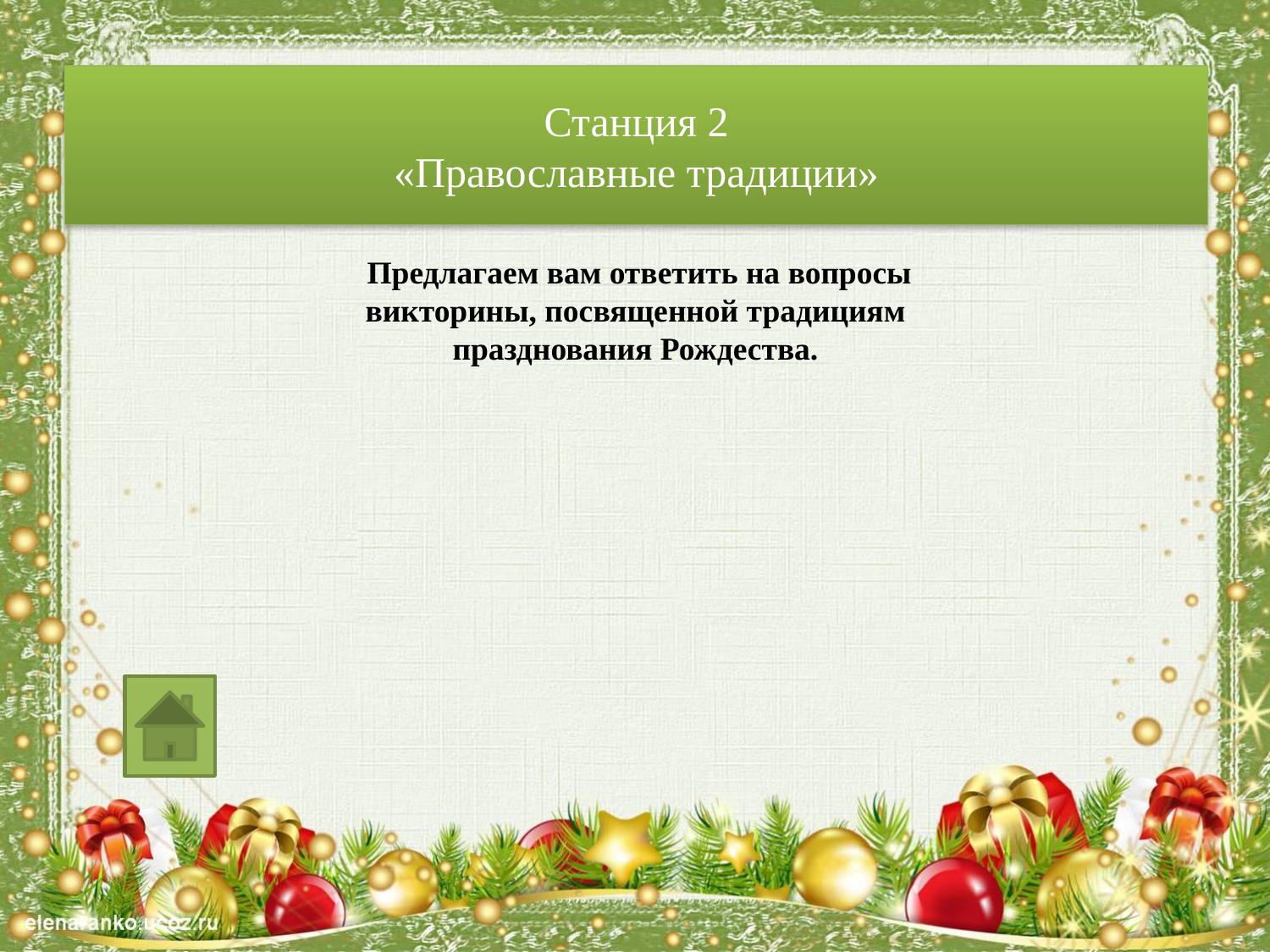

# Станция 2
«Православные традиции»
Предлагаем вам ответить на вопросы викторины, посвященной традициям  празднования Рождества.